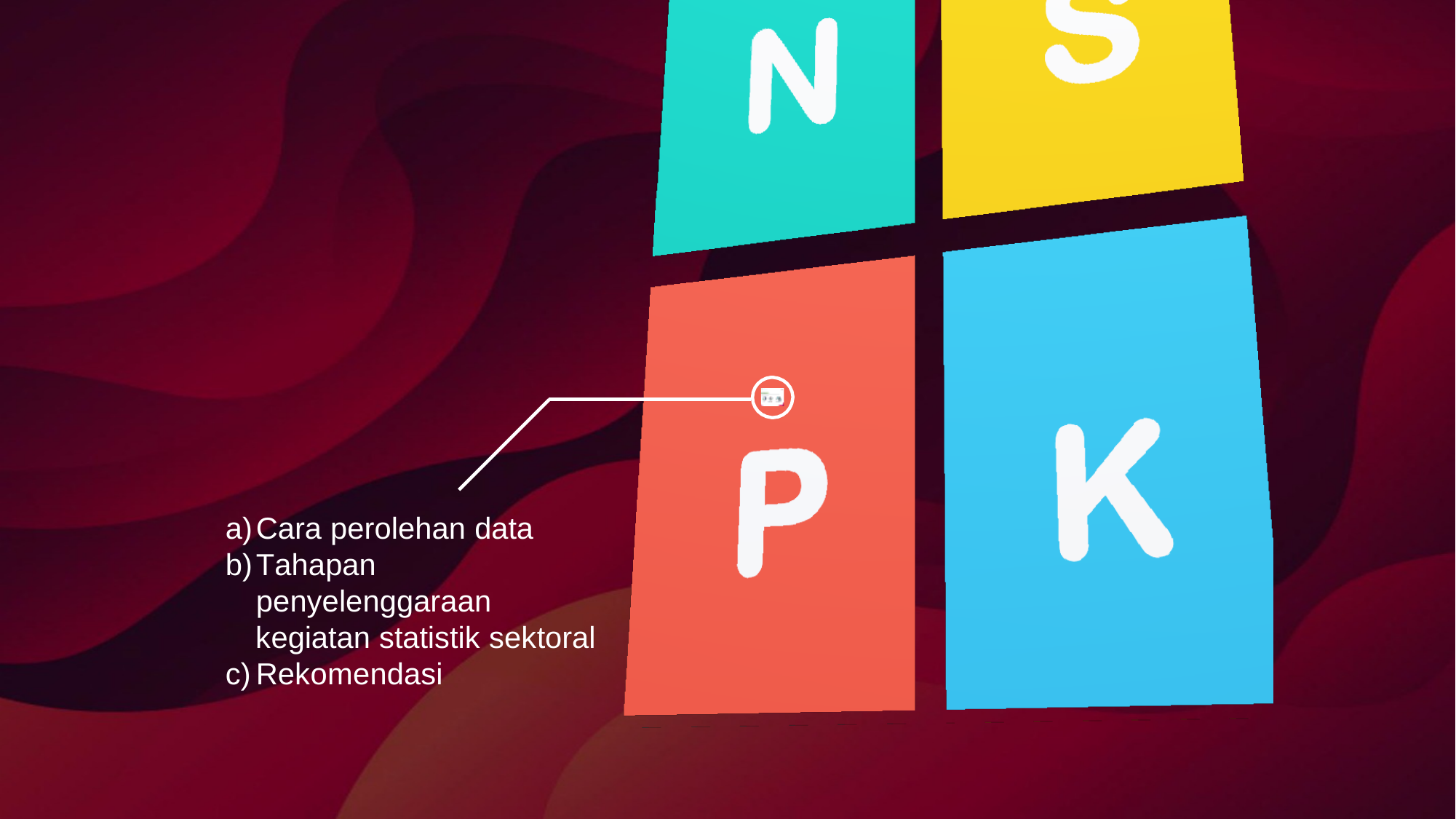

BADAN PUSAT STATISTIK PROV ACEH

Cara perolehan data
Tahapan penyelenggaraan
kegiatan statistik sektoral
Rekomendasi